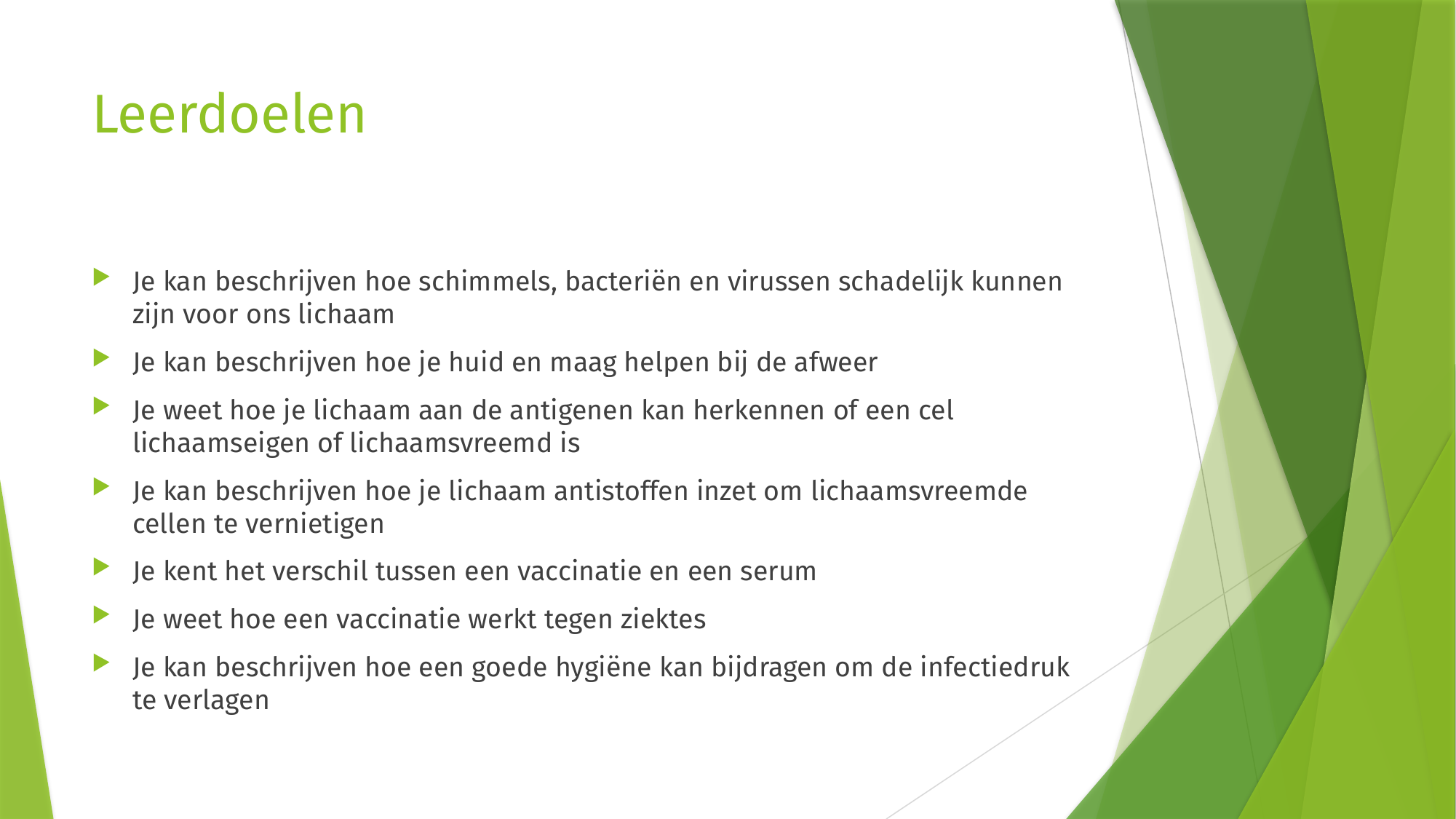

# Leerdoelen
Je kan beschrijven hoe schimmels, bacteriën en virussen schadelijk kunnen zijn voor ons lichaam
Je kan beschrijven hoe je huid en maag helpen bij de afweer
Je weet hoe je lichaam aan de antigenen kan herkennen of een cel lichaamseigen of lichaamsvreemd is
Je kan beschrijven hoe je lichaam antistoffen inzet om lichaamsvreemde cellen te vernietigen
Je kent het verschil tussen een vaccinatie en een serum
Je weet hoe een vaccinatie werkt tegen ziektes
Je kan beschrijven hoe een goede hygiëne kan bijdragen om de infectiedruk te verlagen